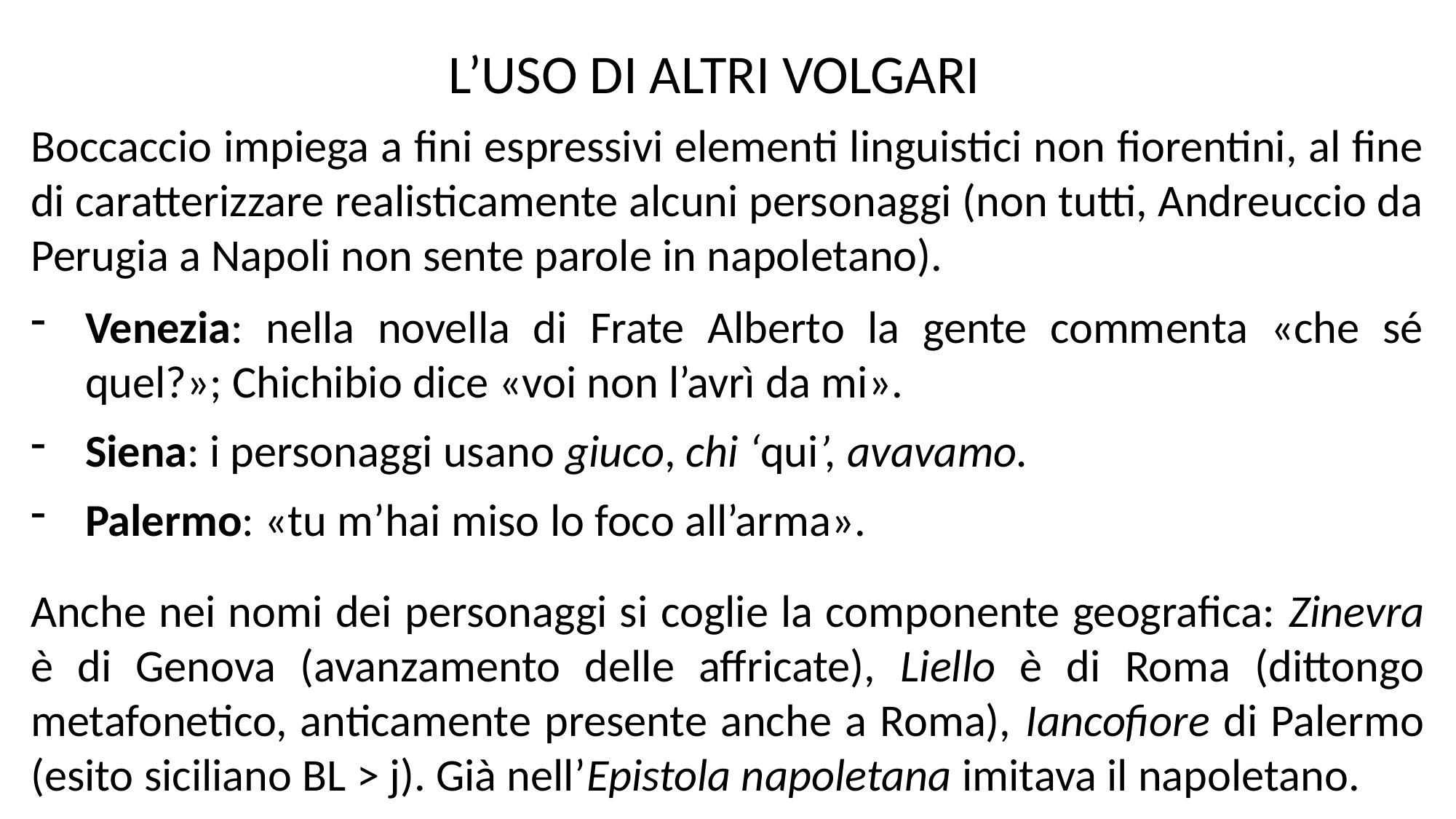

L’USO DI ALTRI VOLGARI
Boccaccio impiega a fini espressivi elementi linguistici non fiorentini, al fine di caratterizzare realisticamente alcuni personaggi (non tutti, Andreuccio da Perugia a Napoli non sente parole in napoletano).

Venezia: nella novella di Frate Alberto la gente commenta «che sé quel?»; Chichibio dice «voi non l’avrì da mi».

Siena: i personaggi usano giuco, chi ‘qui’, avavamo.

Palermo: «tu m’hai miso lo foco all’arma».

Anche nei nomi dei personaggi si coglie la componente geografica: Zinevra è di Genova (avanzamento delle affricate), Liello è di Roma (dittongo metafonetico, anticamente presente anche a Roma), Iancofiore di Palermo (esito siciliano BL > j). Già nell’Epistola napoletana imitava il napoletano.